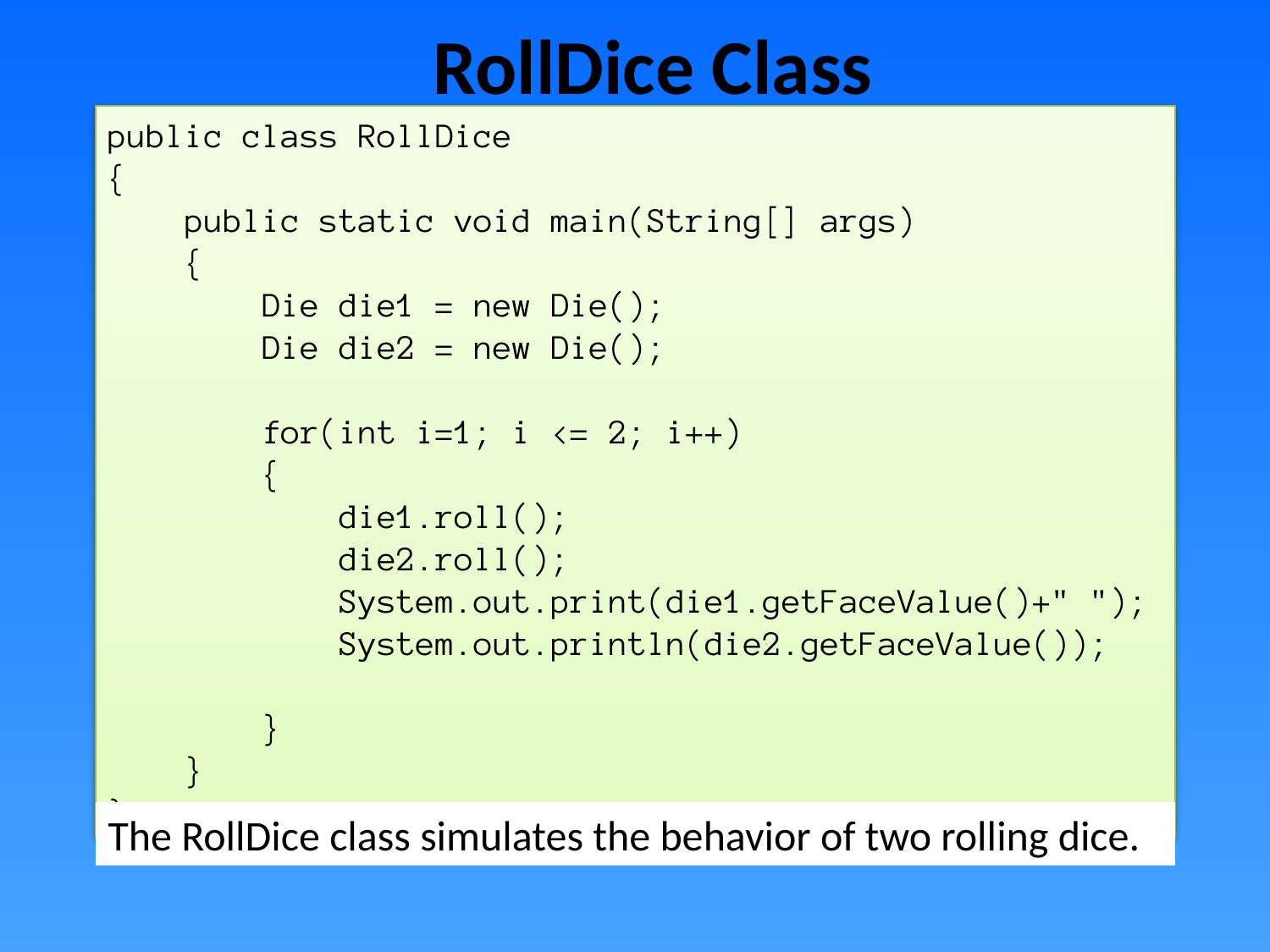

RollDice Class
public class RollDice
{
    public static void main(String[] args)
    {
        Die die1 = new Die();
        Die die2 = new Die();

        for(int i=1; i <= 2; i++)
        {
            die1.roll();
            die2.roll();
            System.out.print(die1.getFaceValue()+" ");
            System.out.println(die2.getFaceValue());
        }
    }
}
The RollDice class simulates the behavior of two rolling dice.